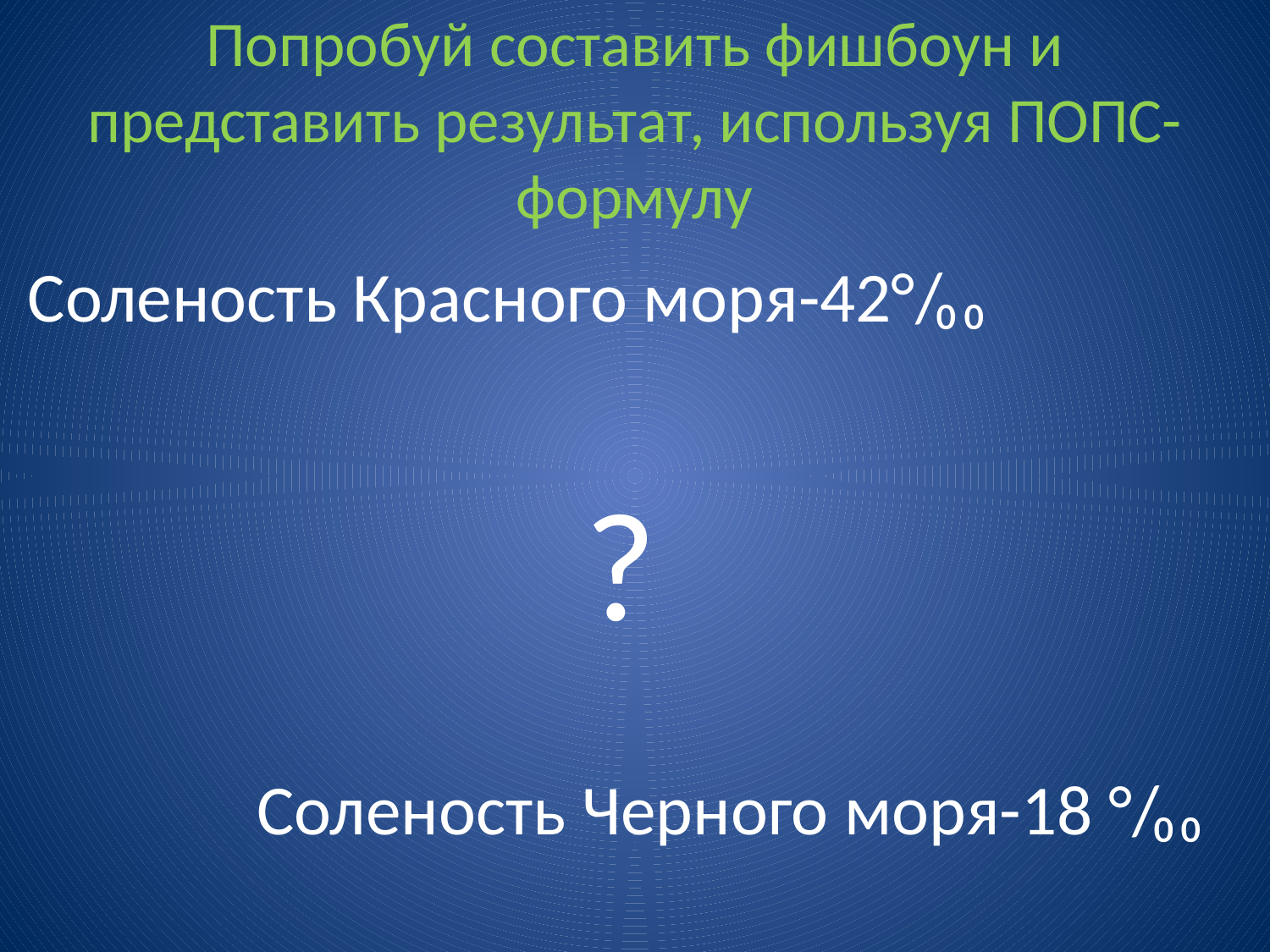

# Попробуй составить фишбоун и представить результат, используя ПОПС- формулу

Соленость Красного моря-42°/₀₀

?

              Соленость Черного моря-18 °/₀₀